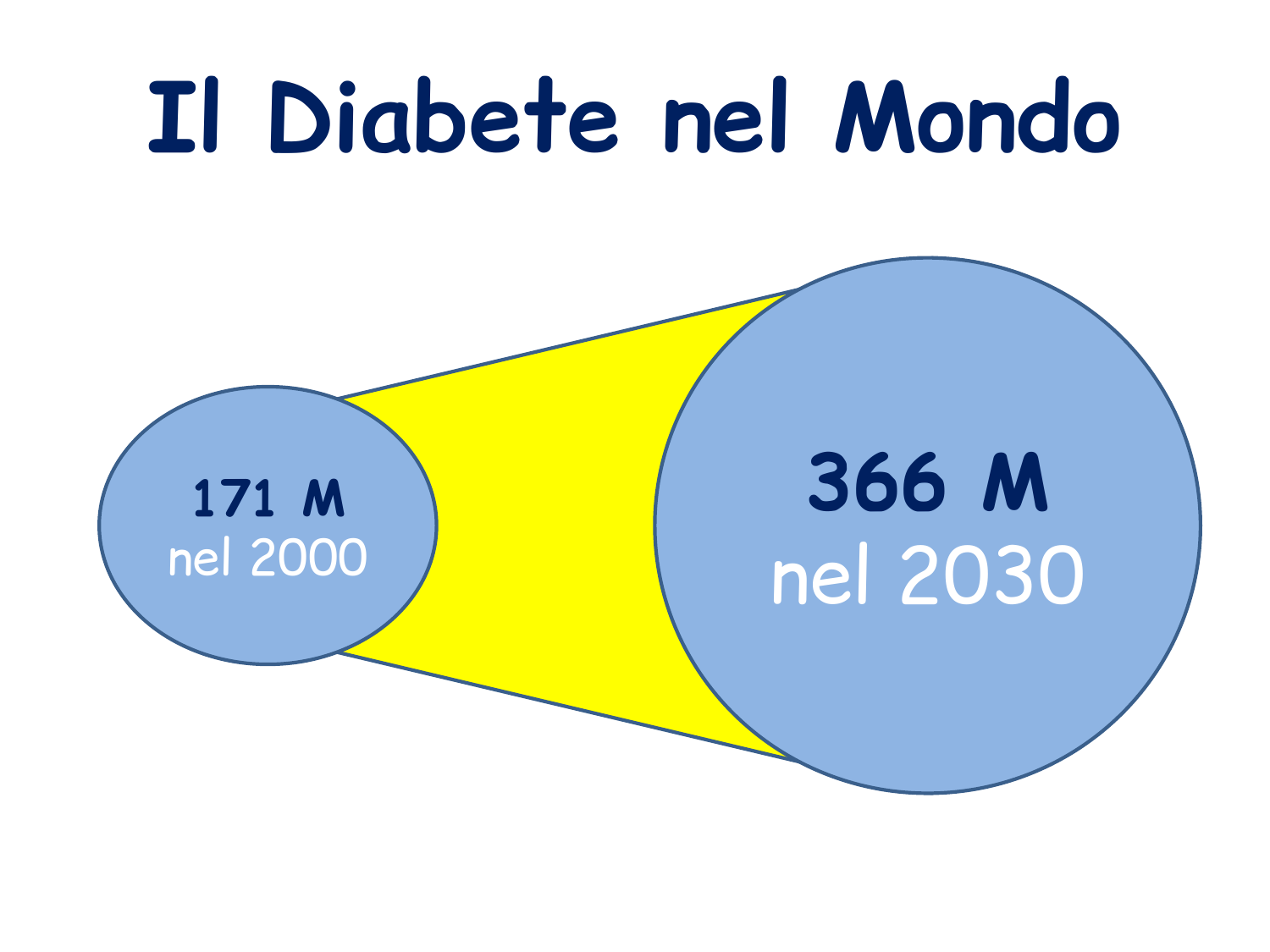

Il Diabete nel Mondo

366 M
nel 2030
171 M
nel 2000